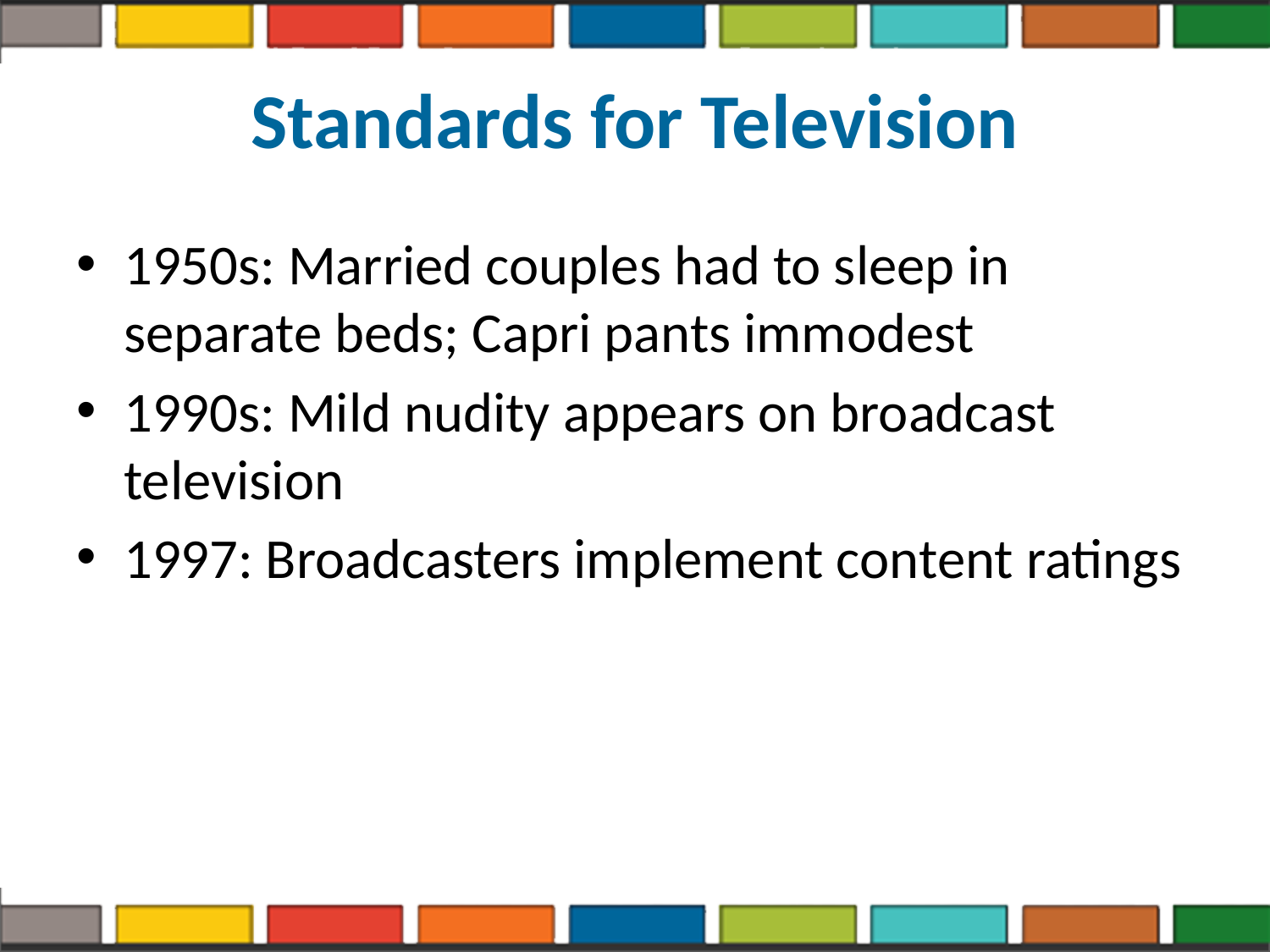

# Standards for Television
1950s: Married couples had to sleep in separate beds; Capri pants immodest
1990s: Mild nudity appears on broadcast television
1997: Broadcasters implement content ratings